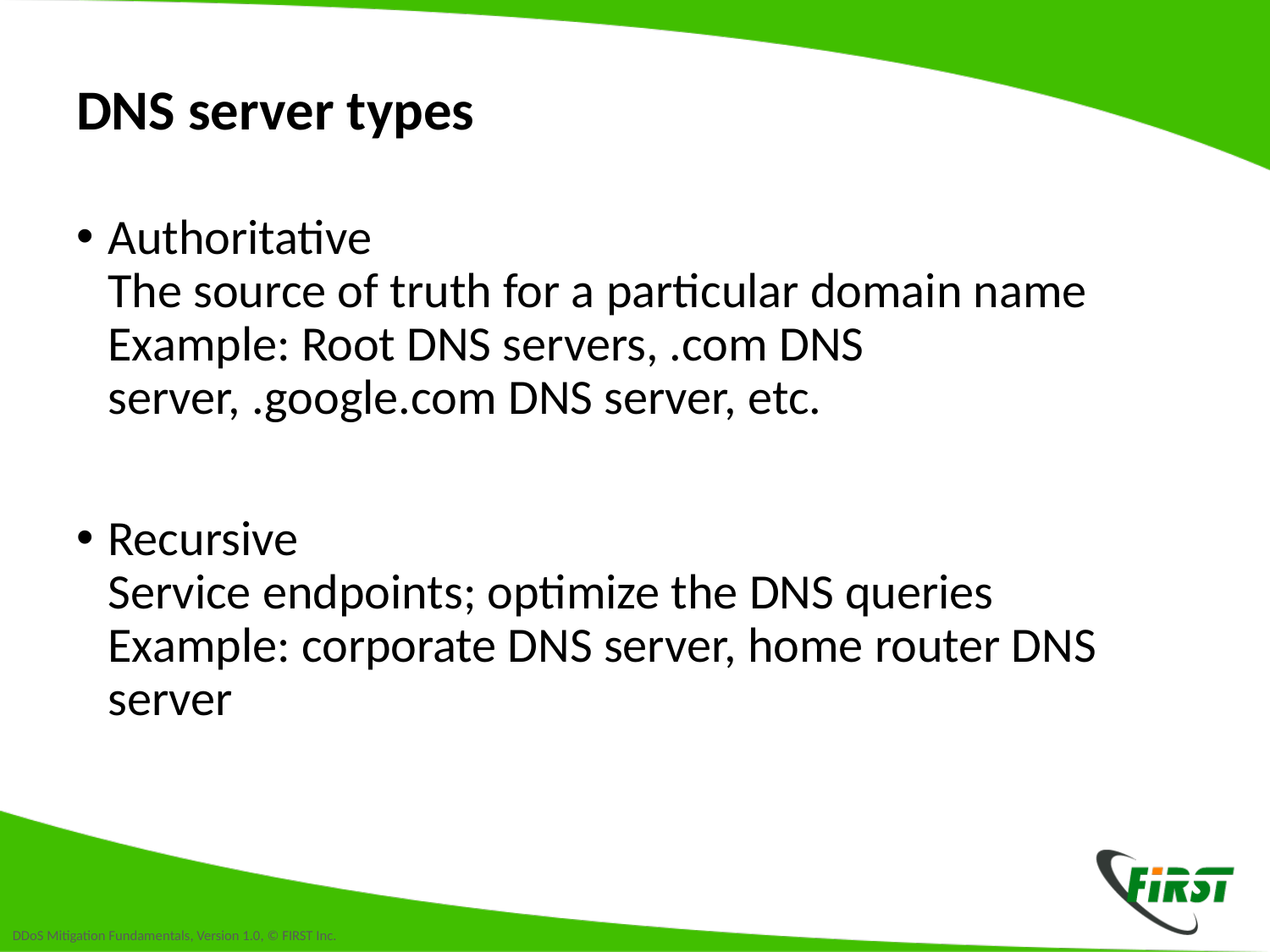

# DNS server types
Authoritative
The source of truth for a particular domain name
Example: Root DNS servers, .com DNS server, .google.com DNS server, etc.

Recursive
Service endpoints; optimize the DNS queries
Example: corporate DNS server, home router DNS server